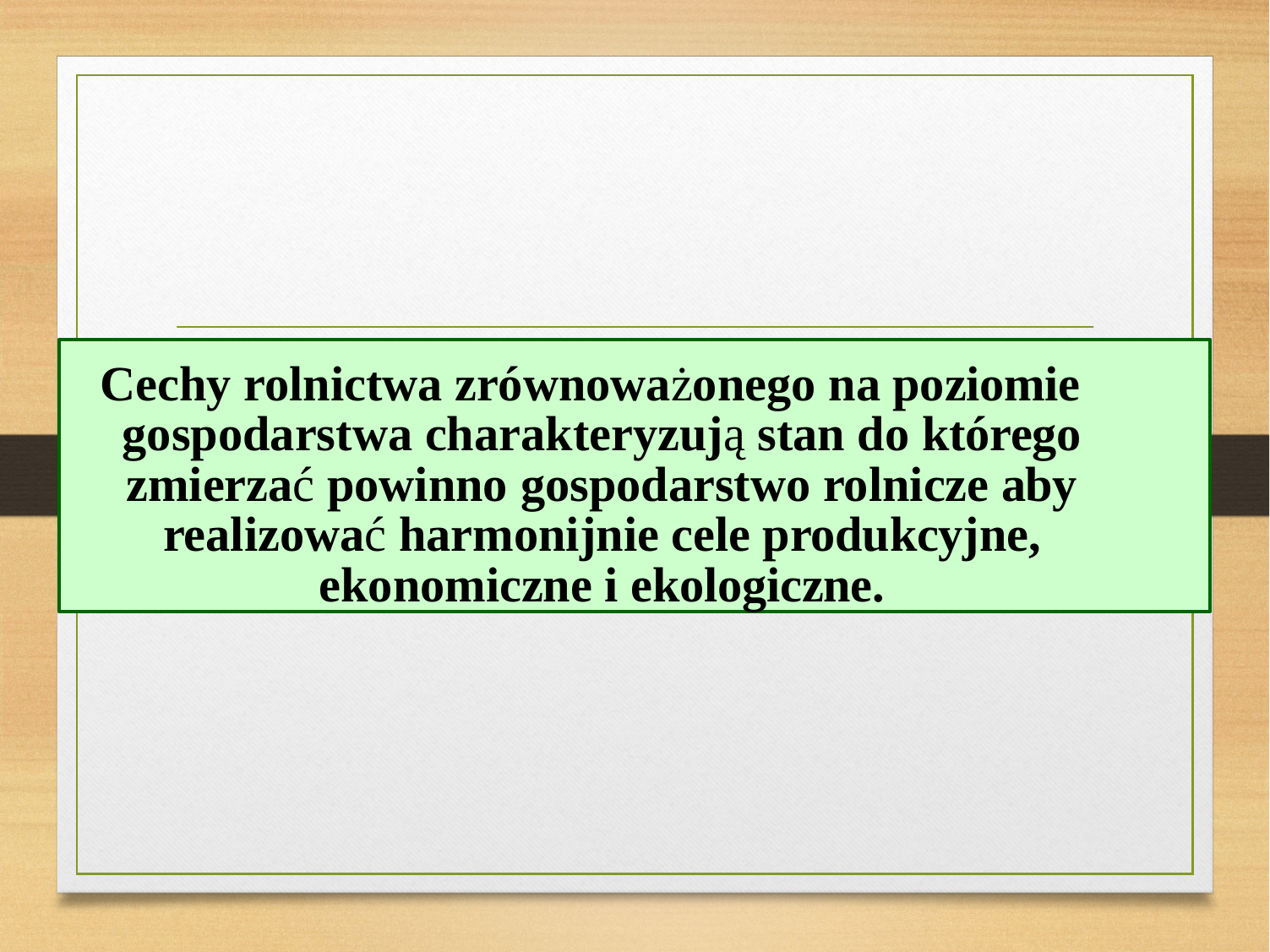

# Cechy rolnictwa zrównoważonego na poziomie gospodarstwa charakteryzują stan do którego zmierzać powinno gospodarstwo rolnicze aby realizować harmonijnie cele produkcyjne, ekonomiczne i ekologiczne.